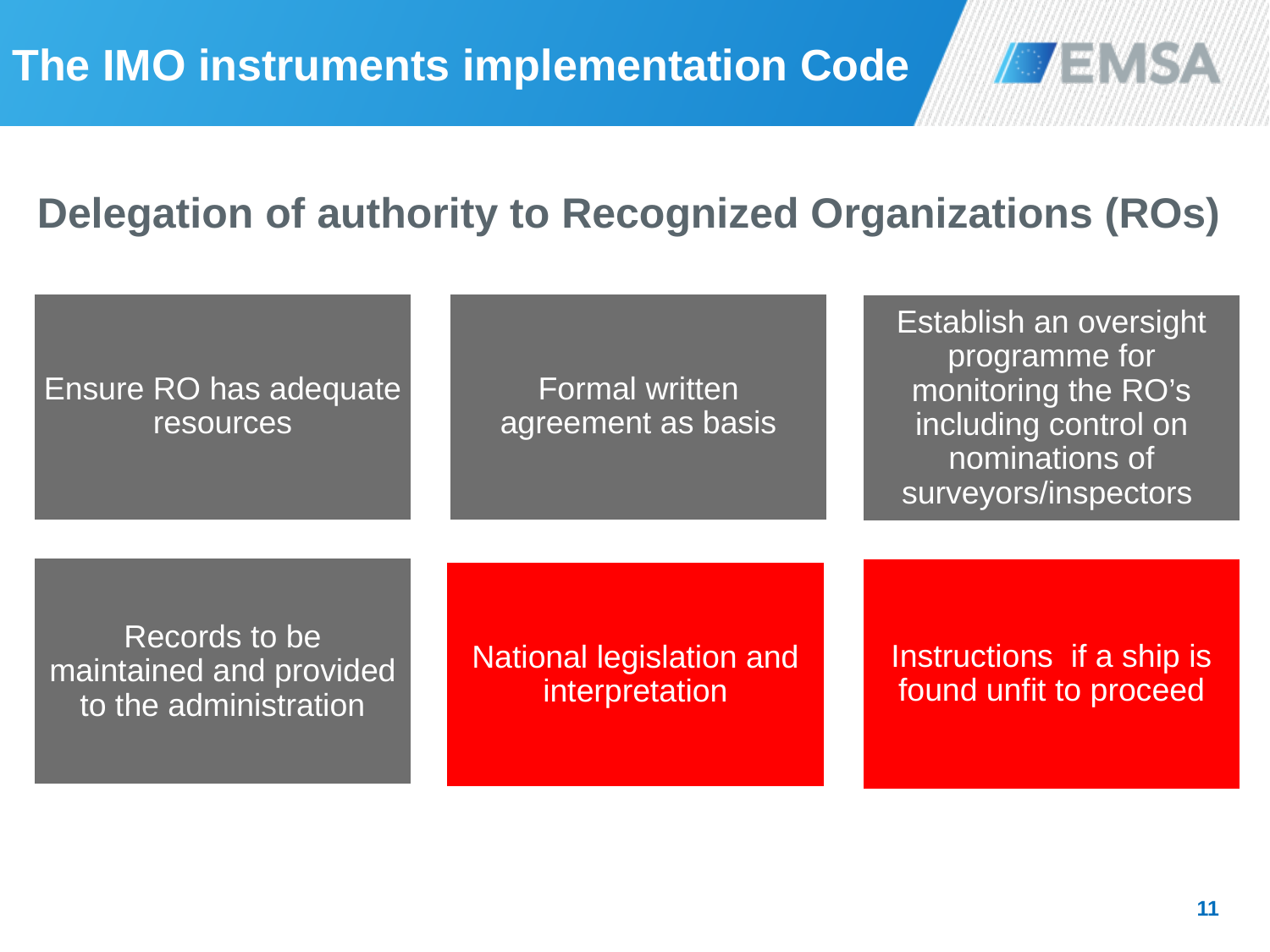

# The IMO instruments implementation Code
Ensure RO has adequate resources
Formal written agreement as basis
Instructions  if a ship is found unfit to proceed
National legislation and interpretation
Records to be maintained and provided to the administration
Establish an oversight programme for monitoring the RO’s including control on nominations of surveyors/inspectors
Delegation of authority to Recognized Organizations (ROs)
11